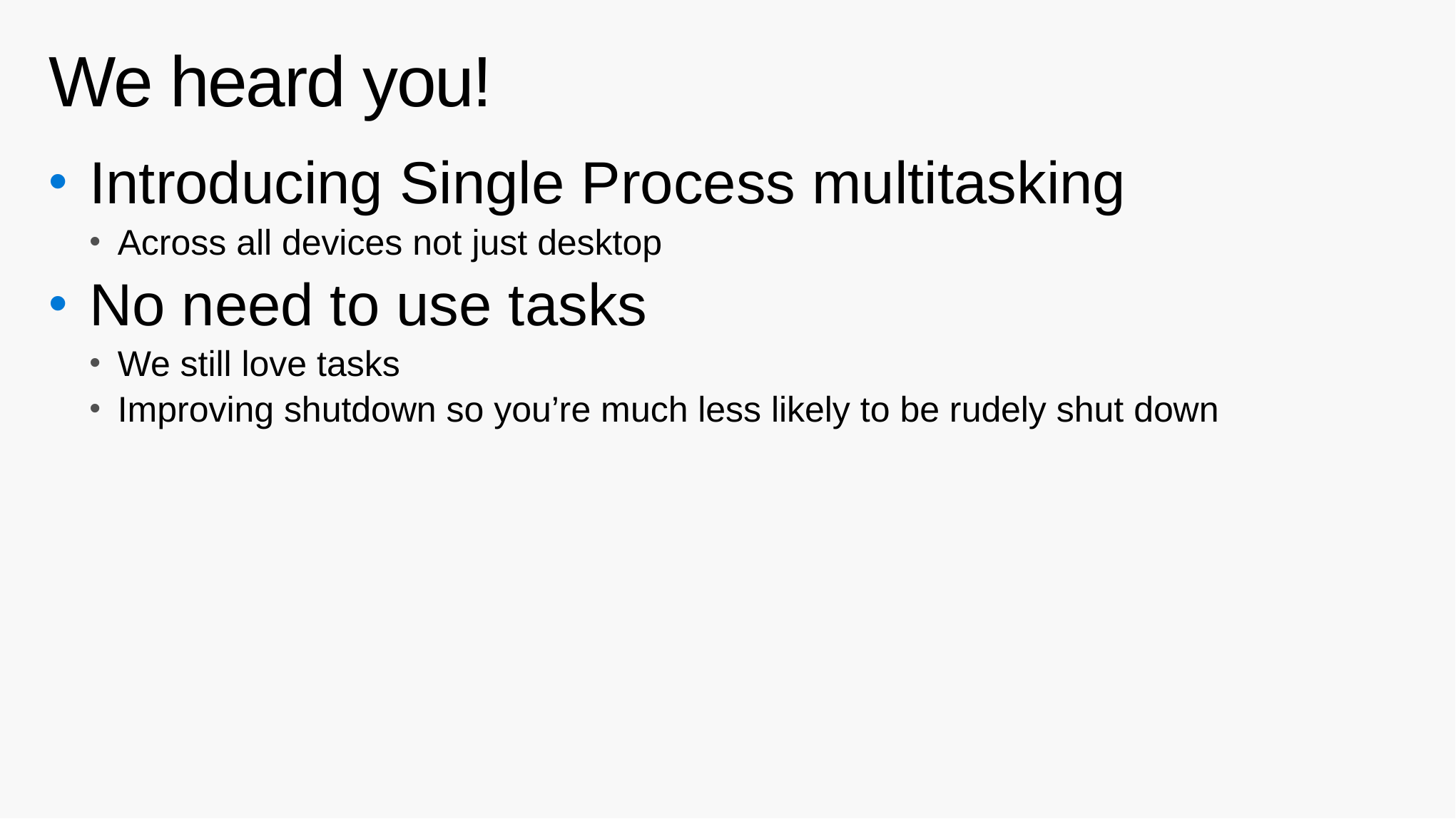

# We heard you!
Introducing Single Process multitasking
Across all devices not just desktop
No need to use tasks
We still love tasks
Improving shutdown so you’re much less likely to be rudely shut down